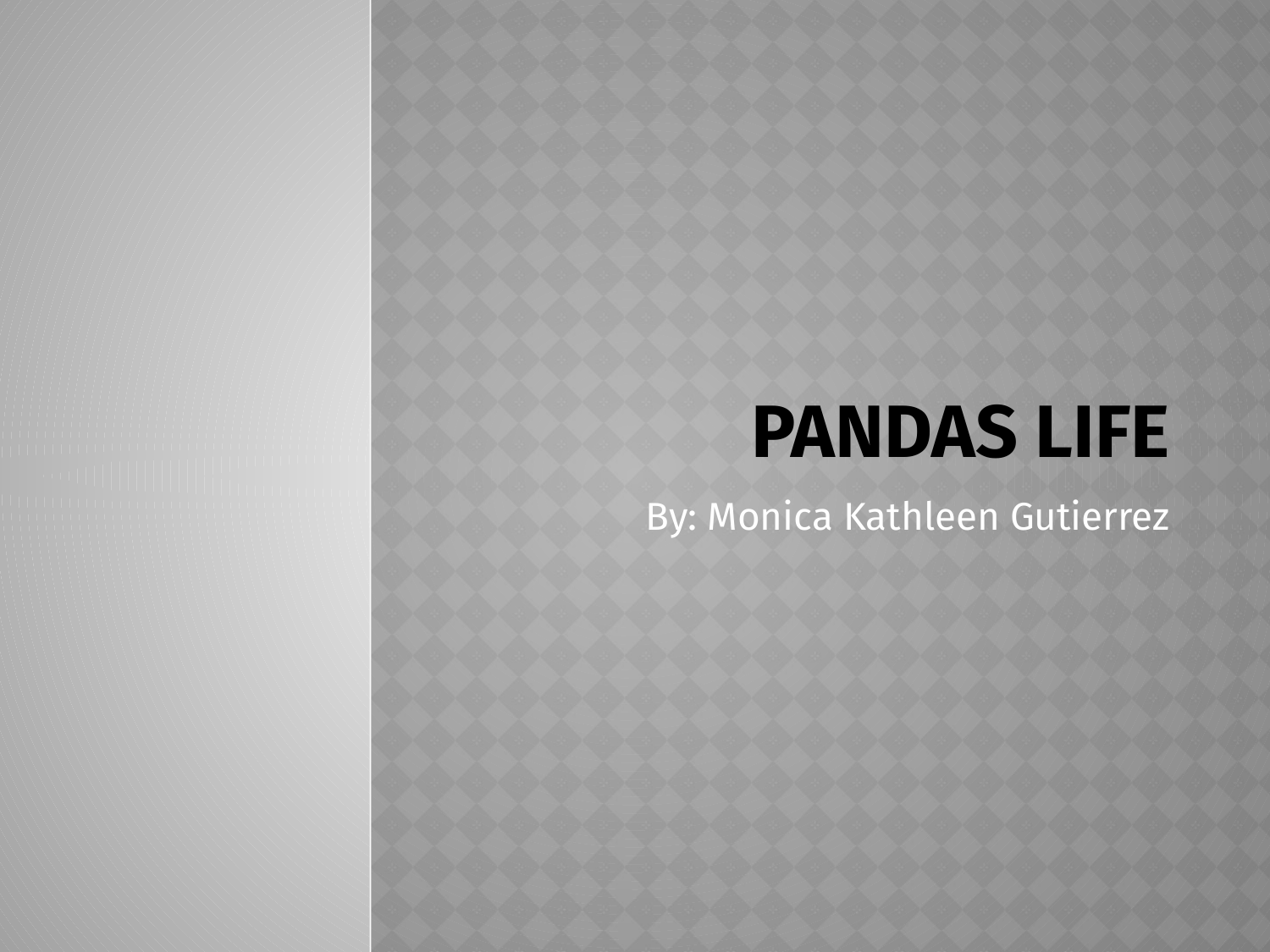

# Pandas life
By: Monica Kathleen Gutierrez